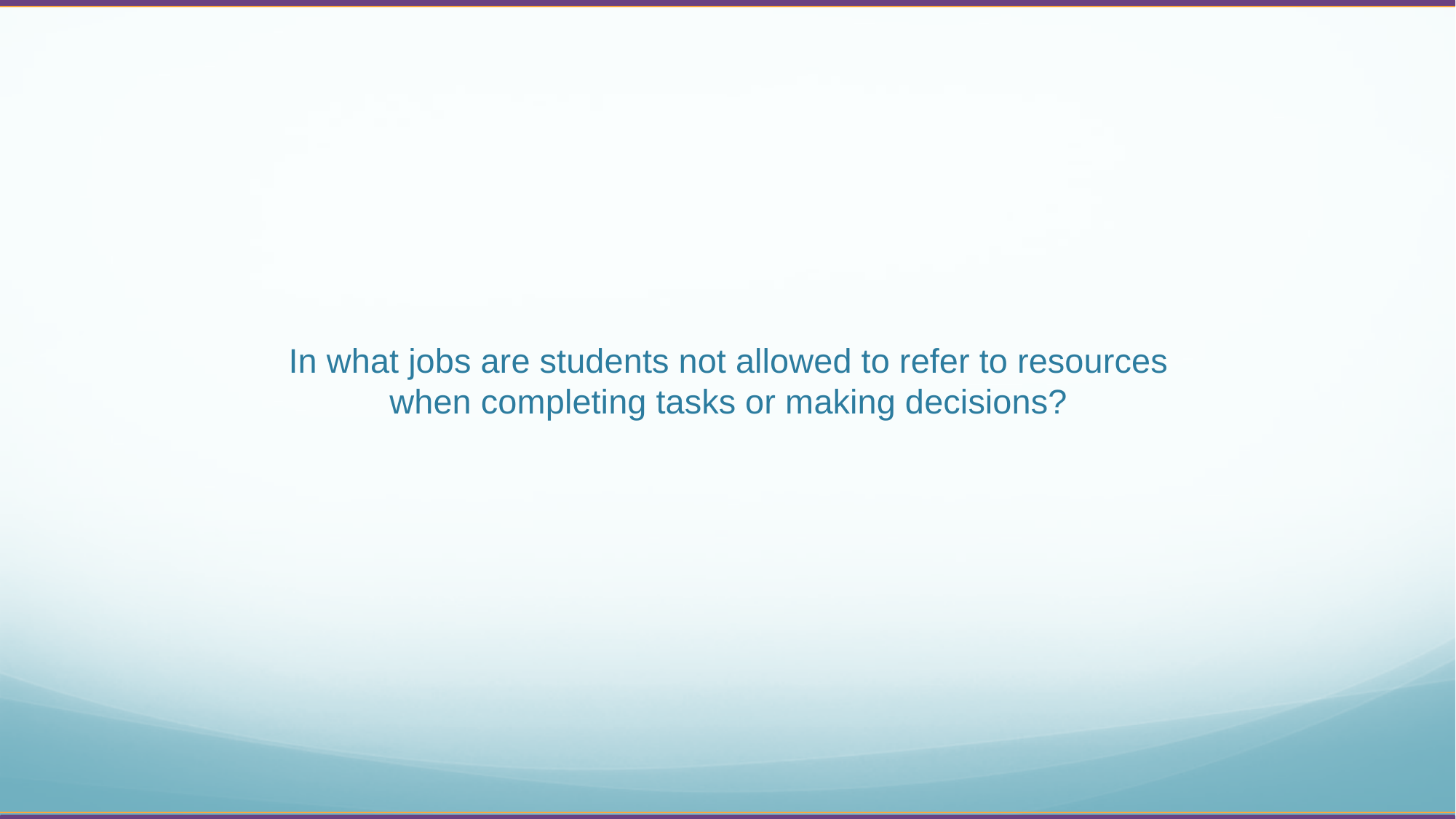

# In what jobs are students not allowed to refer to resources when completing tasks or making decisions?